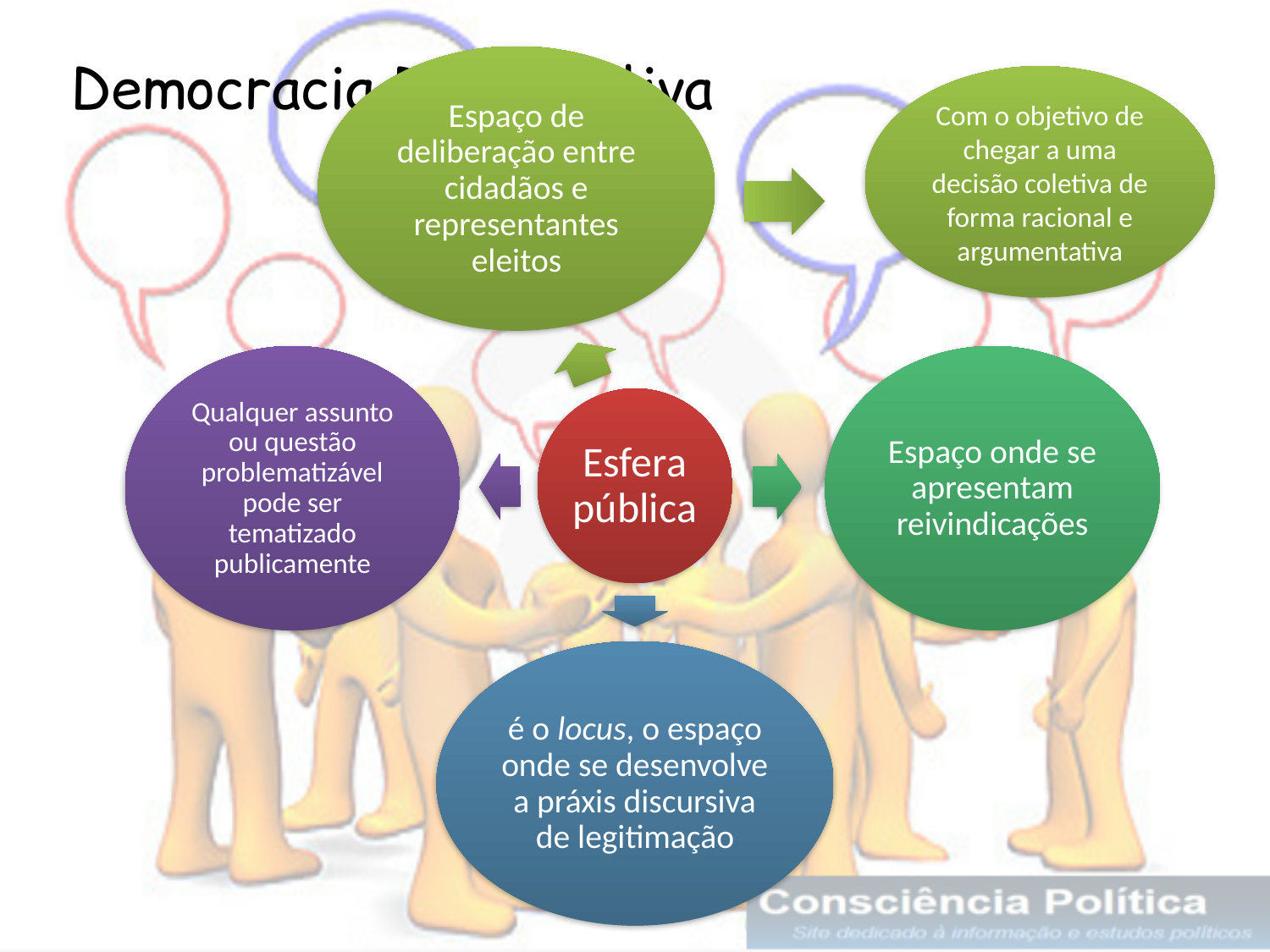

Democracia Deliberativa
Esfera pública

Espaço de deliberação entre cidadãos e representantes eleitos

Espaço onde se apresentam reivindicações

é o locus, o espaço onde se desenvolve a práxis discursiva de legitimação

Qualquer assunto ou questão problematizável pode ser tematizado publicamente

Com o objetivo de chegar a uma decisão coletiva de forma racional e argumentativa